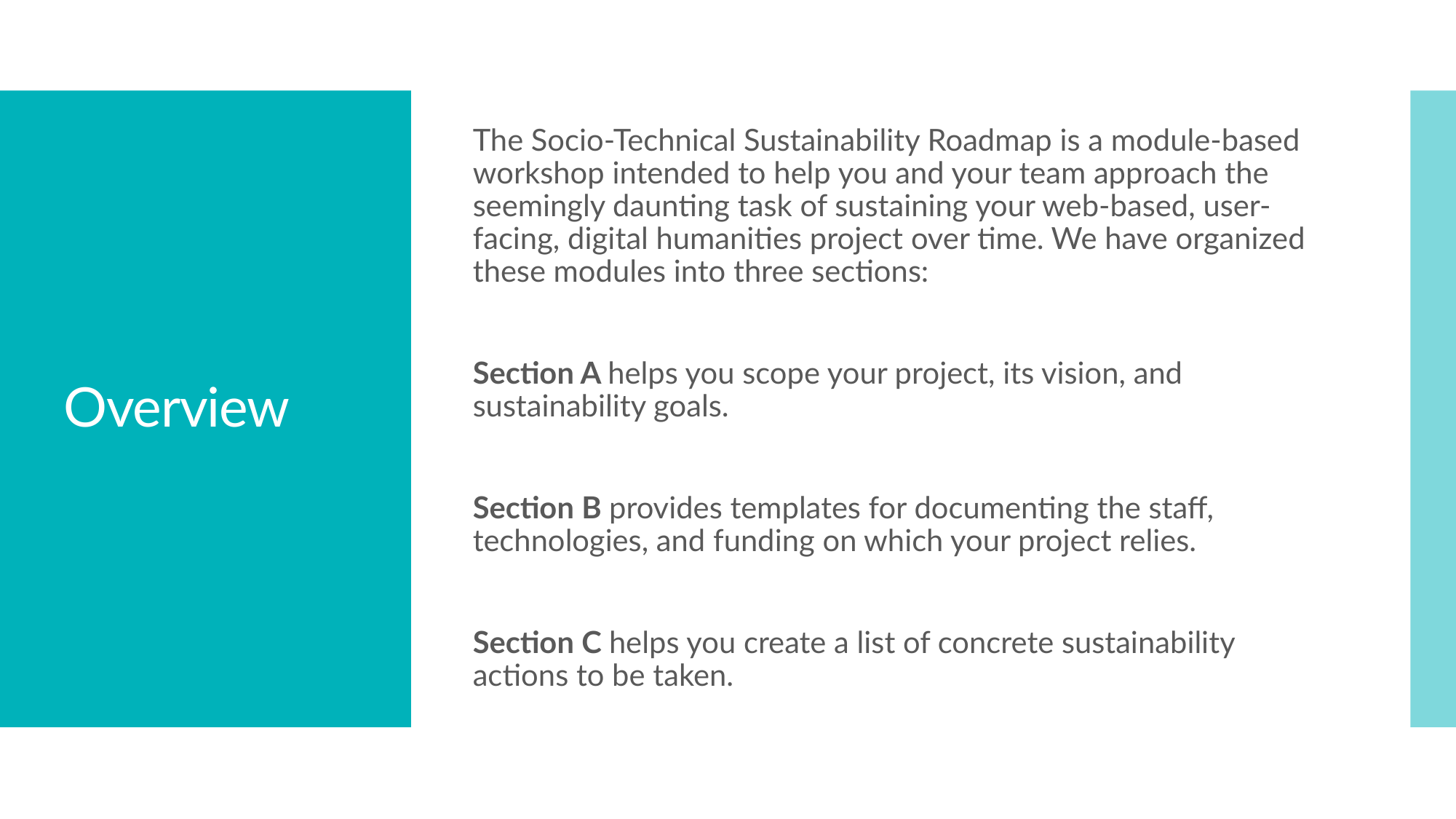

The Socio-Technical Sustainability Roadmap is a module-based workshop intended to help you and your team approach the seemingly daunting task of sustaining your web-based, user-facing, digital humanities project over time. We have organized these modules into three sections:

Section A helps you scope your project, its vision, and sustainability goals.

Section B provides templates for documenting the staff, technologies, and funding on which your project relies.

Section C helps you create a list of concrete sustainability actions to be taken.
# Overview